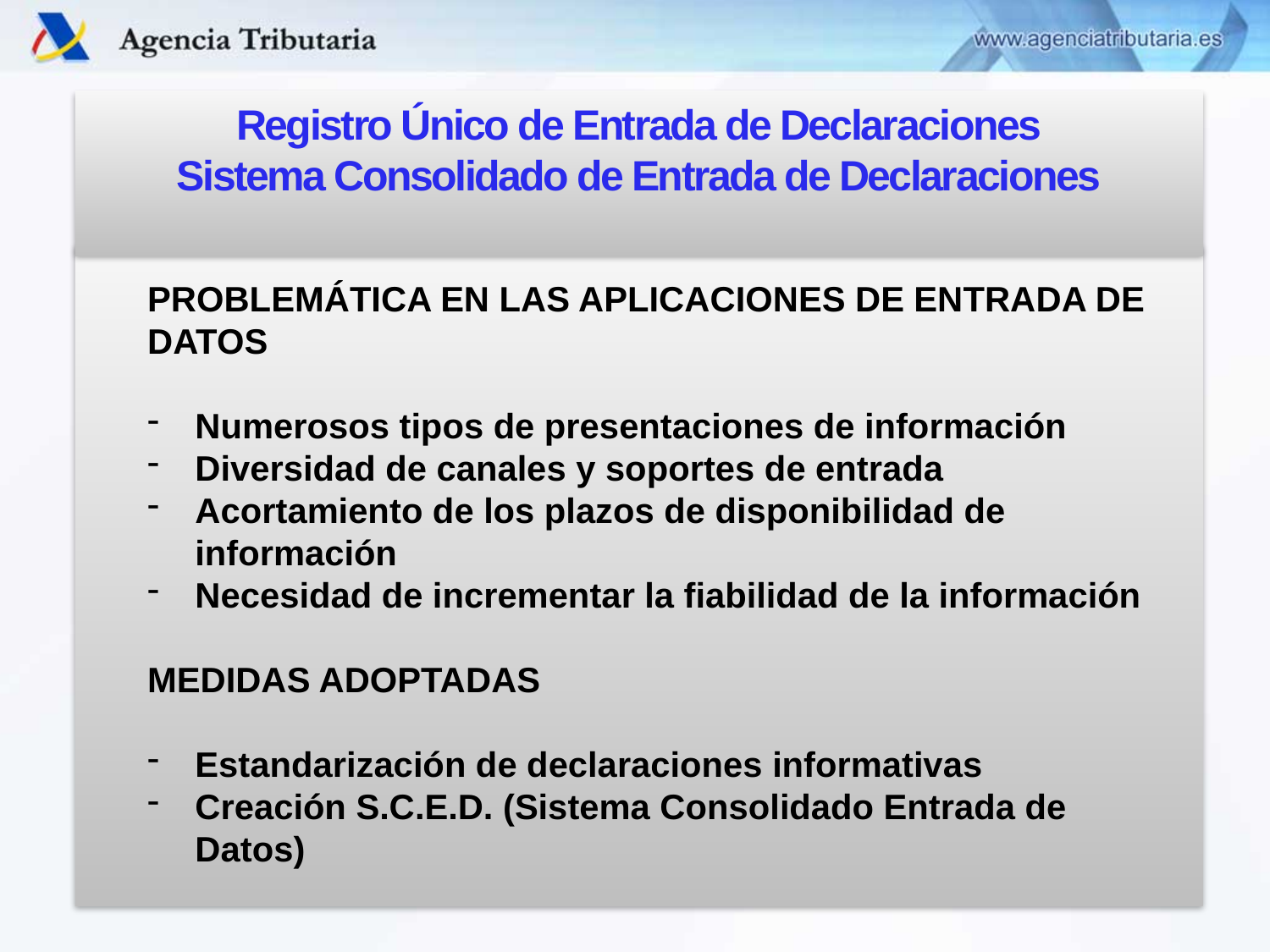

Registro Único de Entrada de Declaraciones
Sistema Consolidado de Entrada de Declaraciones

PROBLEMÁTICA EN LAS APLICACIONES DE ENTRADA DE DATOS

Numerosos tipos de presentaciones de información
Diversidad de canales y soportes de entrada
Acortamiento de los plazos de disponibilidad de  información
Necesidad de incrementar la fiabilidad de la información

MEDIDAS ADOPTADAS

Estandarización de declaraciones informativas
Creación S.C.E.D. (Sistema Consolidado Entrada de Datos)